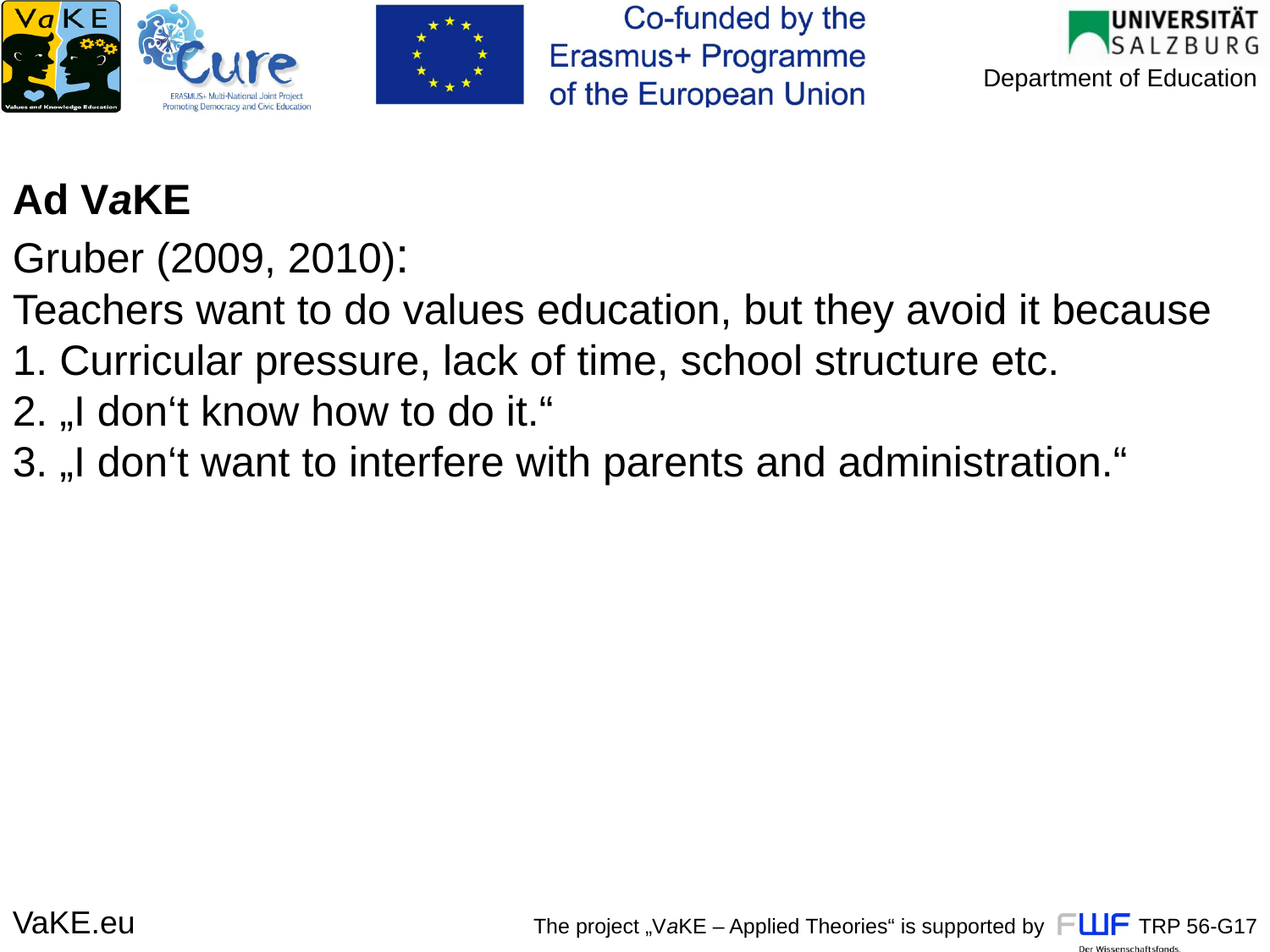

Ad VaKE
Gruber (2009, 2010):
Teachers want to do values education, but they avoid it because
 Curricular pressure, lack of time, school structure etc.
 „I don‘t know how to do it.“
 „I don‘t want to interfere with parents and administration.“